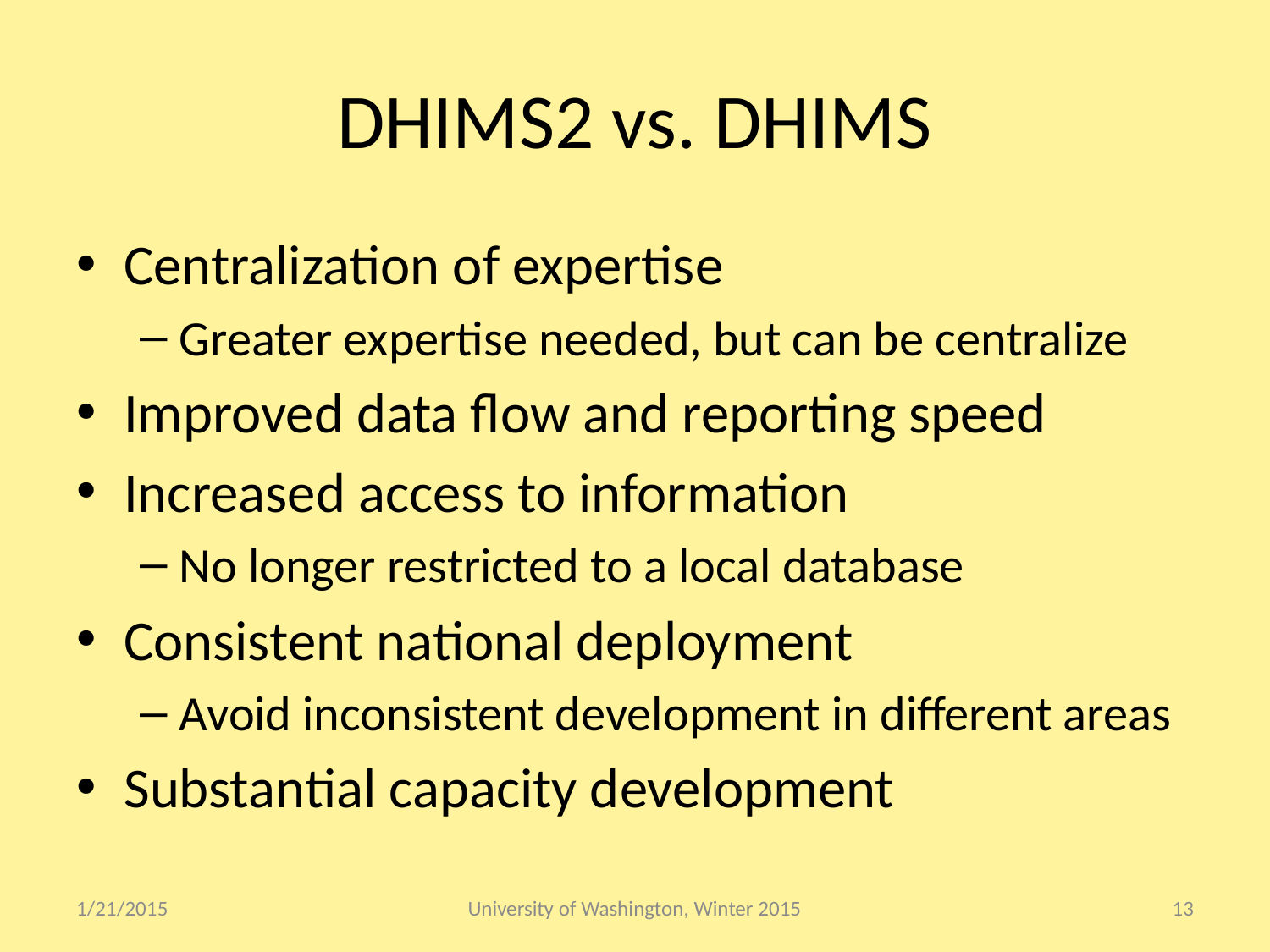

# DHIMS2 vs. DHIMS
Centralization of expertise
Greater expertise needed, but can be centralize
Improved data flow and reporting speed
Increased access to information
No longer restricted to a local database
Consistent national deployment
Avoid inconsistent development in different areas
Substantial capacity development
1/21/2015
University of Washington, Winter 2015
13